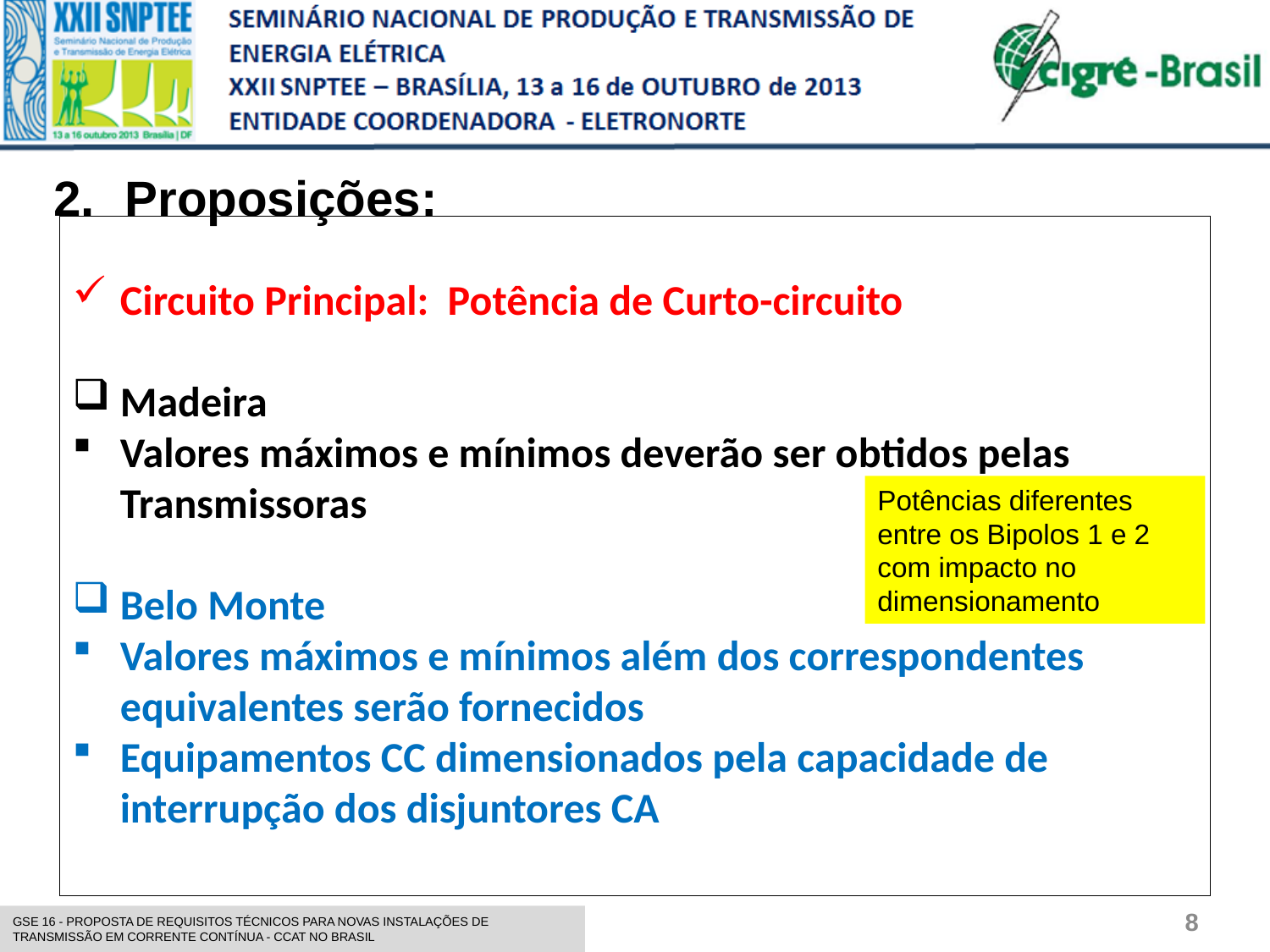

Proposições:

Circuito Principal:  Potência de Curto-circuito

Madeira
Valores máximos e mínimos deverão ser obtidos pelas Transmissoras

Belo Monte
Valores máximos e mínimos além dos correspondentes equivalentes serão fornecidos
Equipamentos CC dimensionados pela capacidade de interrupção dos disjuntores CA
Potências diferentes entre os Bipolos 1 e 2 com impacto no dimensionamento
8